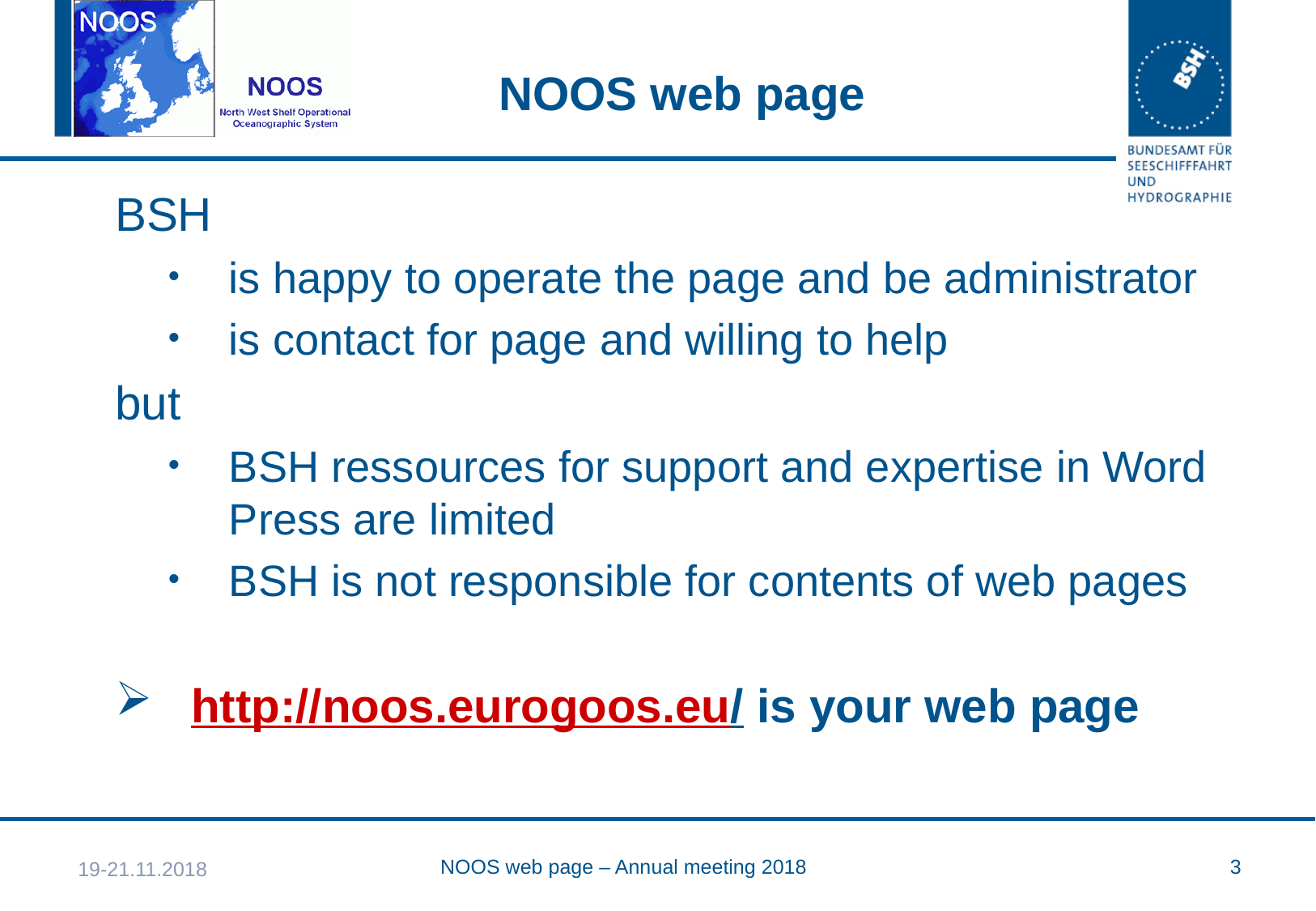

NOOS web page
BSH
is happy to operate the page and be administrator
is contact for page and willing to help
but
BSH ressources for support and expertise in Word Press are limited
BSH is not responsible for contents of web pages

http://noos.eurogoos.eu/ is your web page
19-21.11.2018
NOOS web page – Annual meeting 2018
3